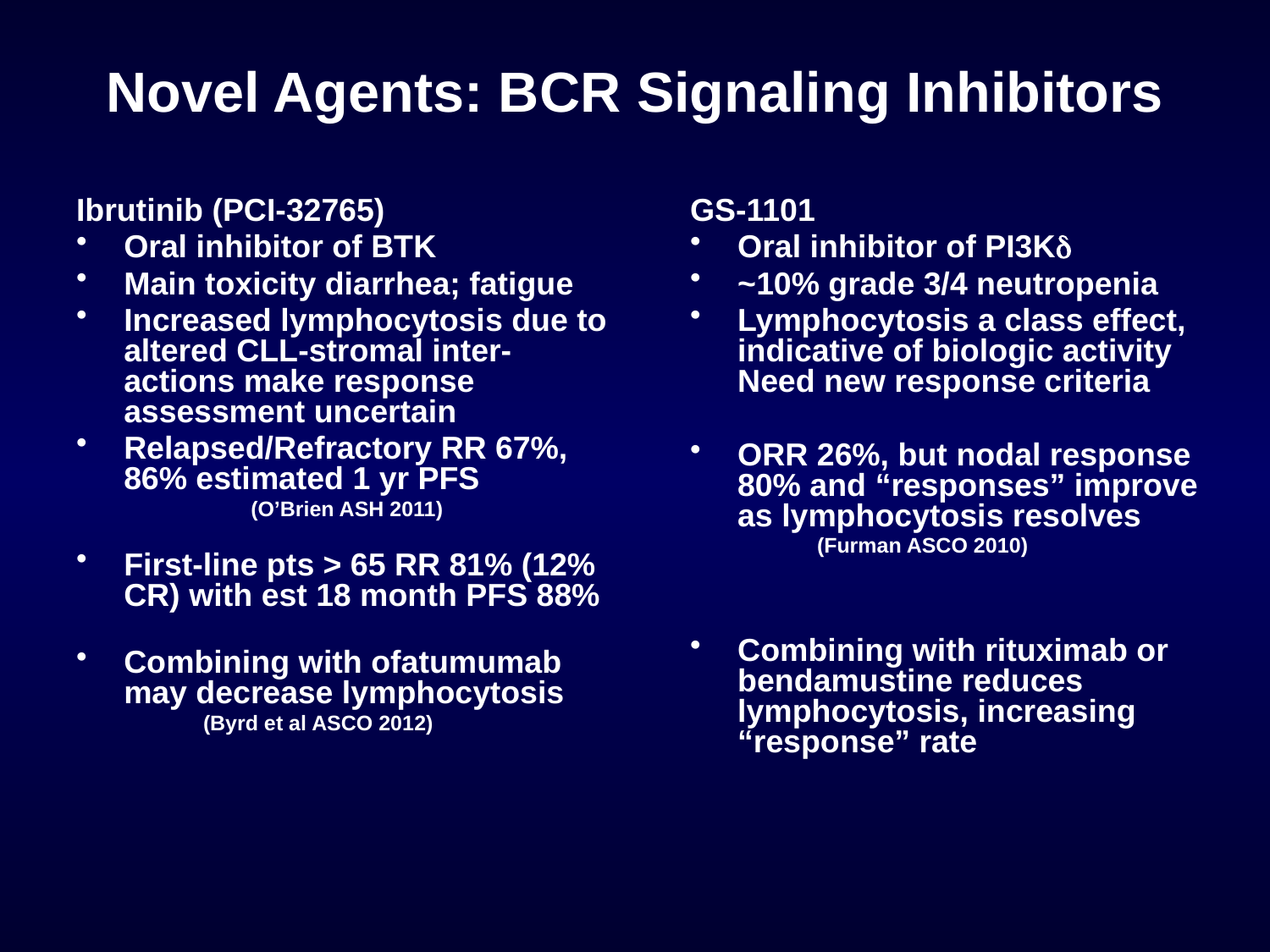

# Novel Agents: BCR Signaling Inhibitors
Ibrutinib (PCI-32765)
Oral inhibitor of BTK
Main toxicity diarrhea; fatigue
Increased lymphocytosis due to altered CLL-stromal inter-actions make response assessment uncertain
Relapsed/Refractory RR 67%, 86% estimated 1 yr PFS
		(O’Brien ASH 2011)

First-line pts > 65 RR 81% (12% CR) with est 18 month PFS 88%
Combining with ofatumumab may decrease lymphocytosis
(Byrd et al ASCO 2012)

GS-1101
Oral inhibitor of PI3Kδ
~10% grade 3/4 neutropenia
Lymphocytosis a class effect, indicative of biologic activity Need new response criteria

ORR 26%, but nodal response 80% and “responses” improve as lymphocytosis resolves
(Furman ASCO 2010)

Combining with rituximab or bendamustine reduces lymphocytosis, increasing “response” rate